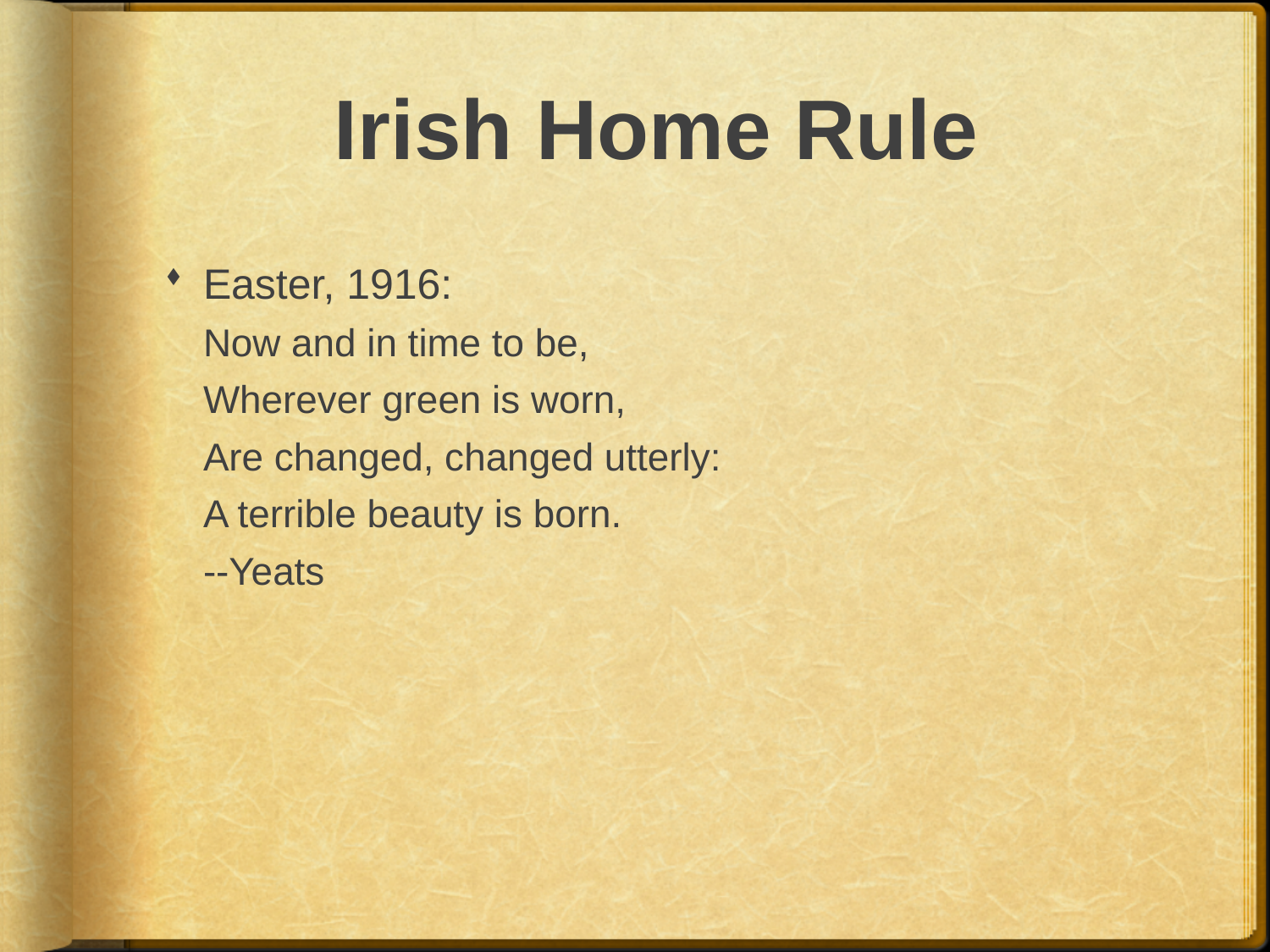

# Irish Home Rule
Easter, 1916:
Now and in time to be,
Wherever green is worn,
Are changed, changed utterly:
A terrible beauty is born.
--Yeats